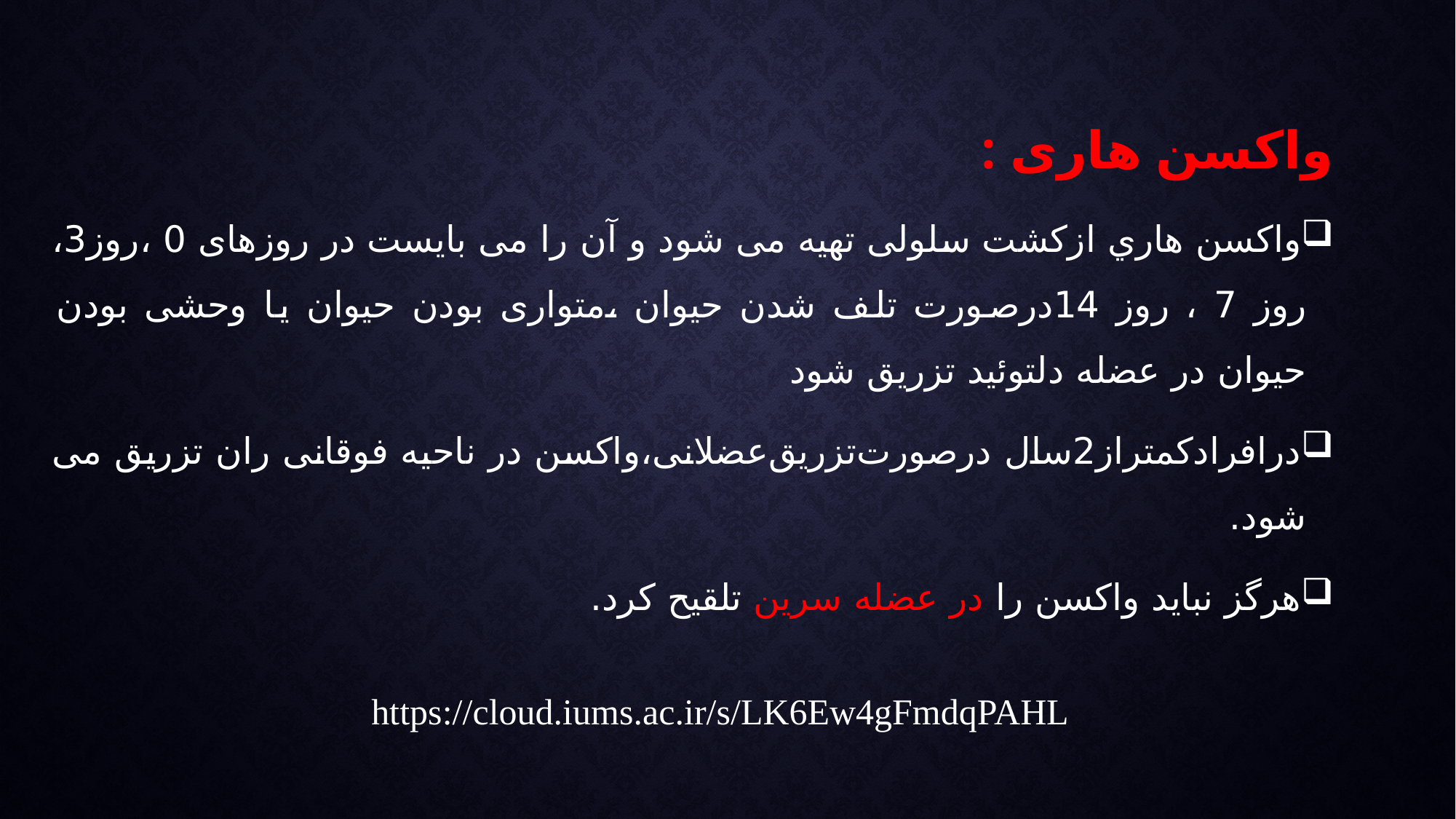

# واکسن هاری :
واکسن ﻫﺎري ازکشت سلولی تهیه می شود و آن را می بایست در روزهای 0 ،روز3، روز 7 ، روز 14درصورت تلف شدن حیوان ،متواری بودن حیوان یا وحشی بودن حیوان در عضله دلتوئید تزریق شود
دراﻓﺮادکمتراز2ﺳﺎل درﺻﻮرتﺗﺰرﯾﻖﻋﻀﻼنی،واکسن در ناحیه فوقانی ران تزریق می شود.
هرگز نباید واکسن را در عضله سرین تلقیح کرد.

https://cloud.iums.ac.ir/s/LK6Ew4gFmdqPAHL